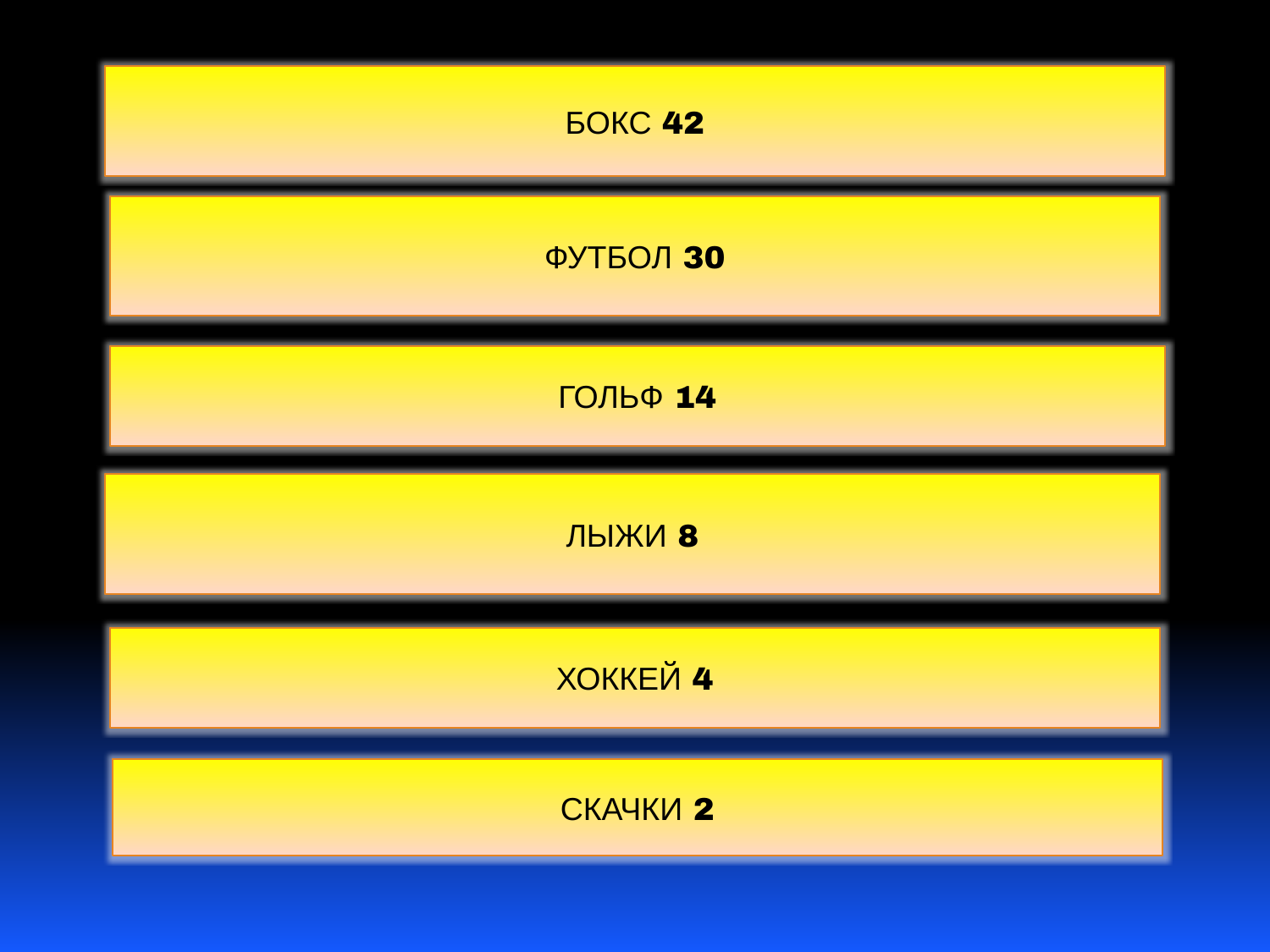

БОКС 42
ФУТБОЛ 30
ГОЛЬФ 14
ЛЫЖИ 8
ХОККЕЙ 4
СКАЧКИ 2